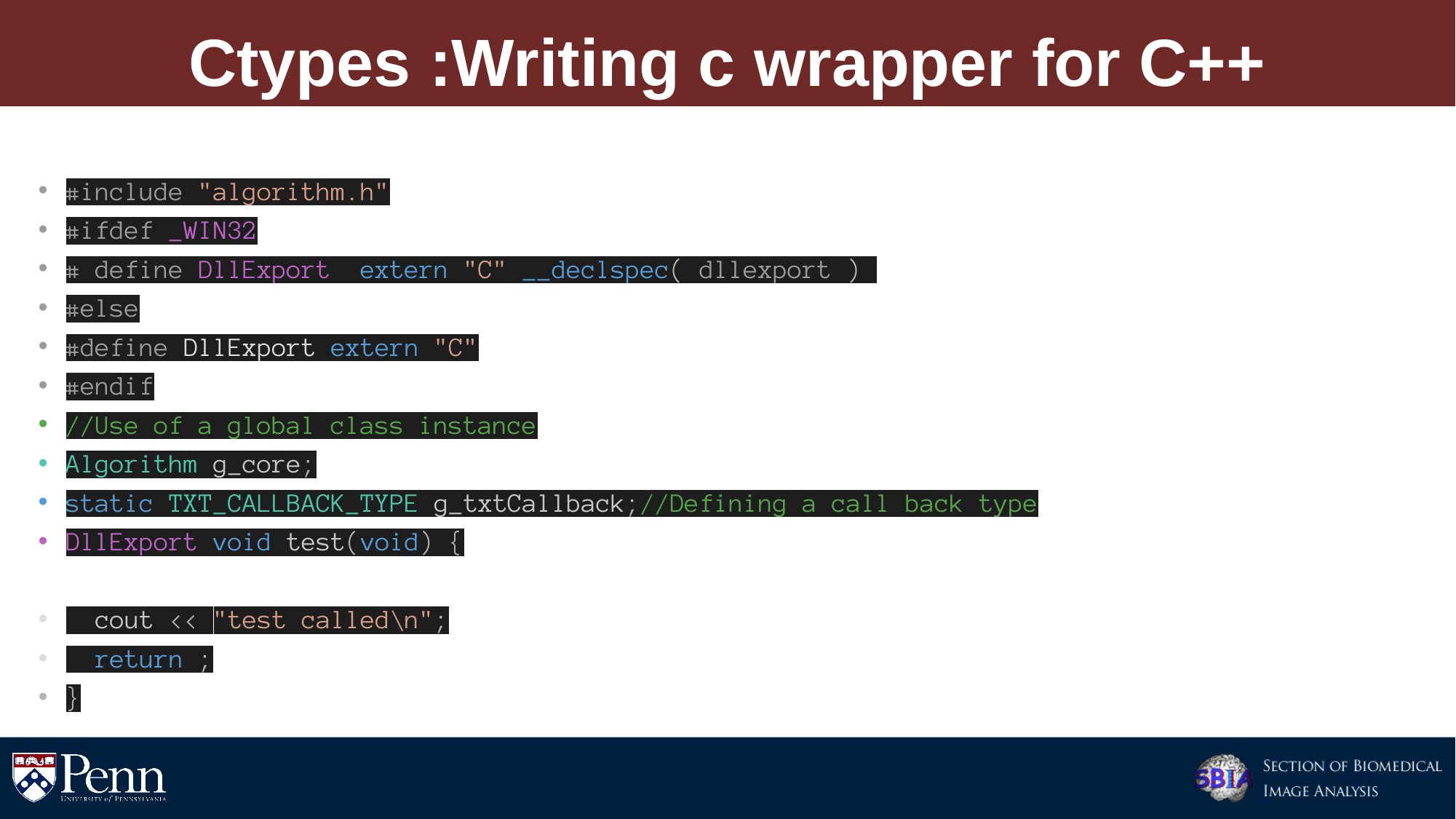

# Ctypes :Writing c wrapper for C++

#include "algorithm.h"
#ifdef _WIN32
# define DllExport  extern "C" __declspec( dllexport )
#else
#define DllExport extern "C"
#endif
//Use of a global class instance
Algorithm g_core;
static TXT_CALLBACK_TYPE g_txtCallback;//Defining a call back type
DllExport void test(void) {

  cout << "test called\n";
  return ;
}